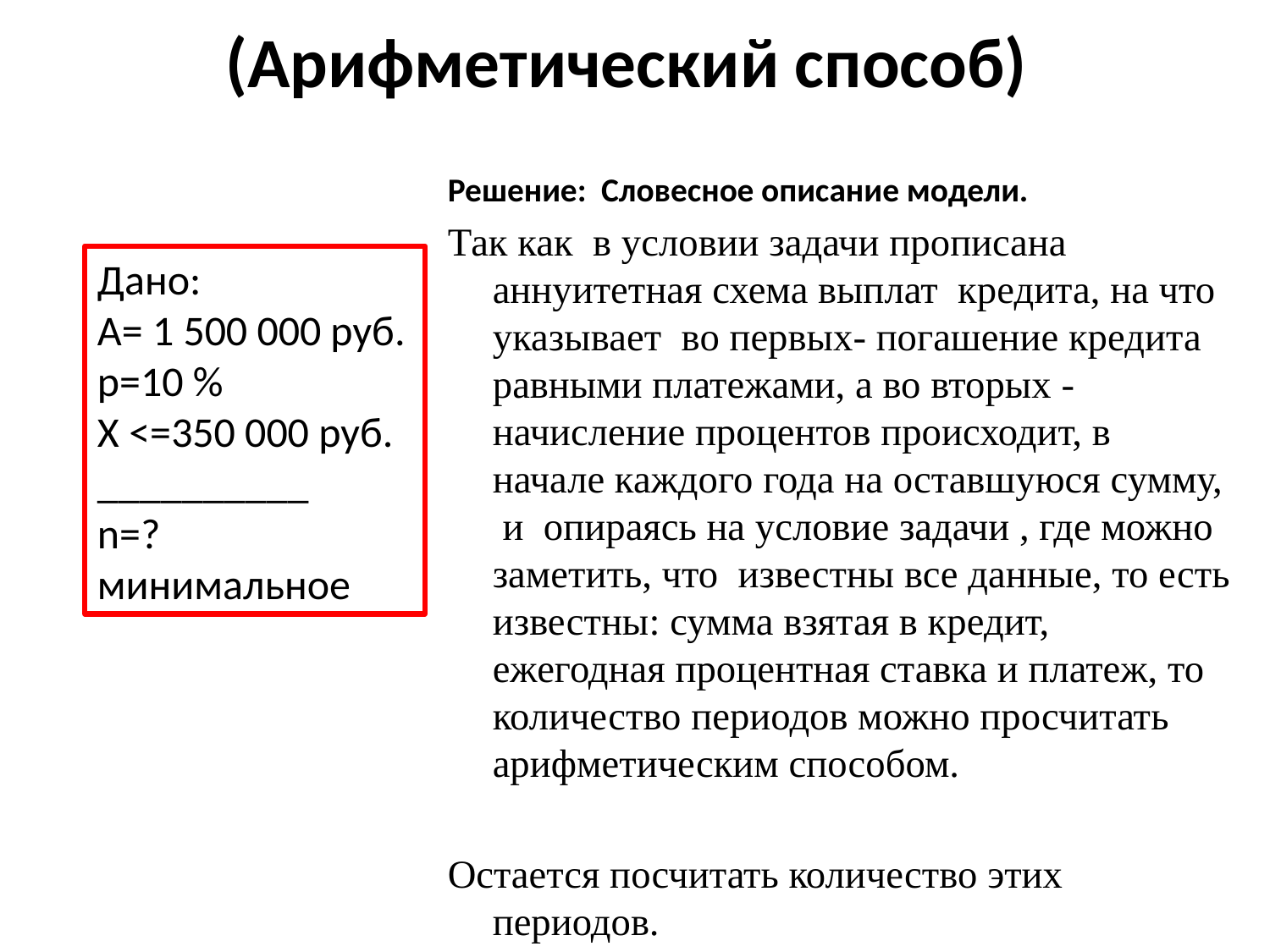

# (Арифметический способ)

Решение:  Словесное описание модели.
Так как  в условии задачи прописана аннуитетная схема выплат  кредита, на что указывает  во первых- погашение кредита равными платежами, а во вторых -  начисление процентов происходит, в начале каждого года на оставшуюся сумму,  и  опираясь на условие задачи , где можно заметить, что  известны все данные, то есть известны: сумма взятая в кредит, ежегодная процентная ставка и платеж, то количество периодов можно просчитать  арифметическим способом.

Остается посчитать количество этих периодов.
Дано:
А= 1 500 000 руб.
р=10 %
Х <=350 000 руб.
__________
n=? минимальное